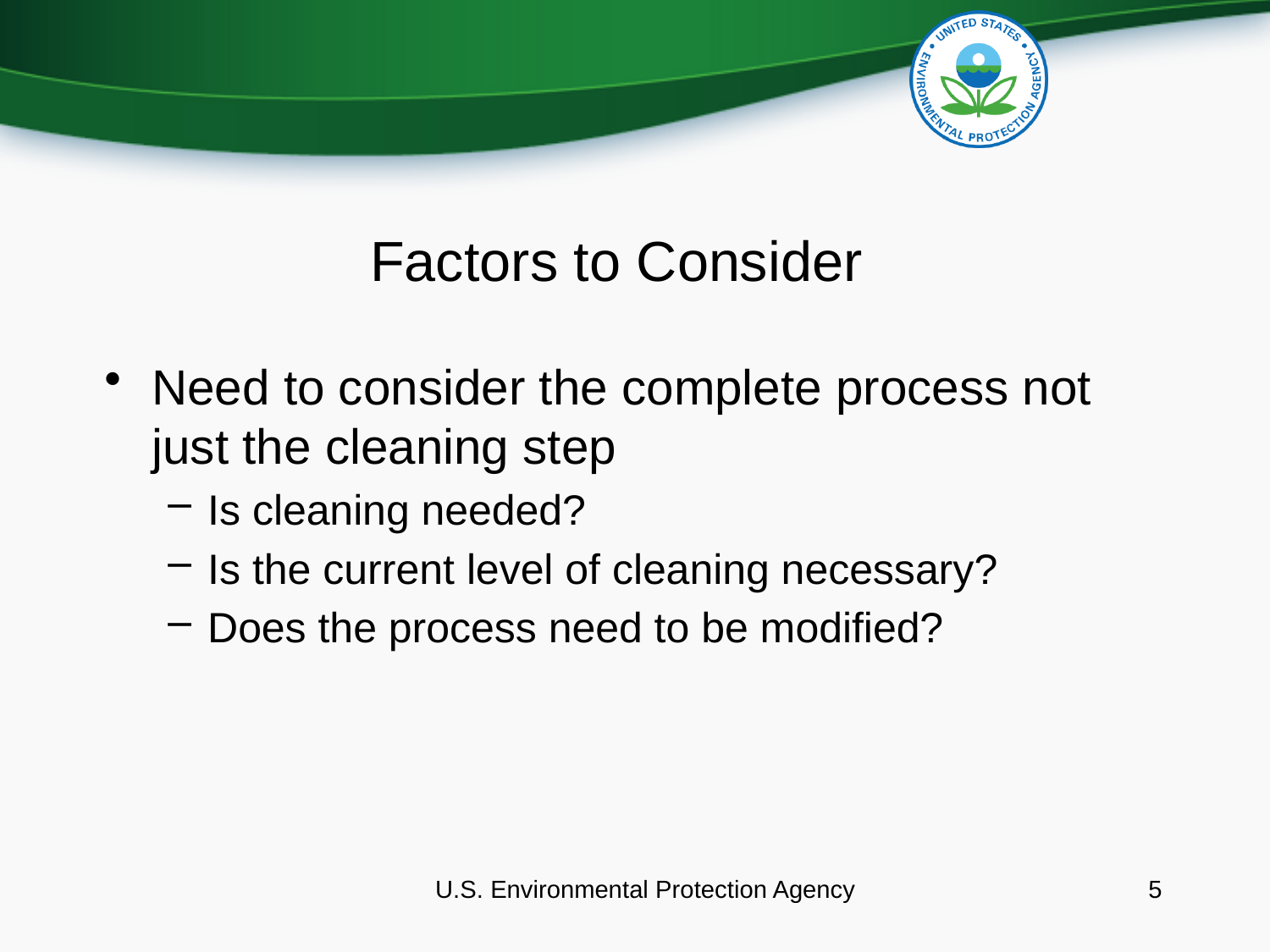

# Factors to Consider
Need to consider the complete process not just the cleaning step
Is cleaning needed?
Is the current level of cleaning necessary?
Does the process need to be modified?

U.S. Environmental Protection Agency
5